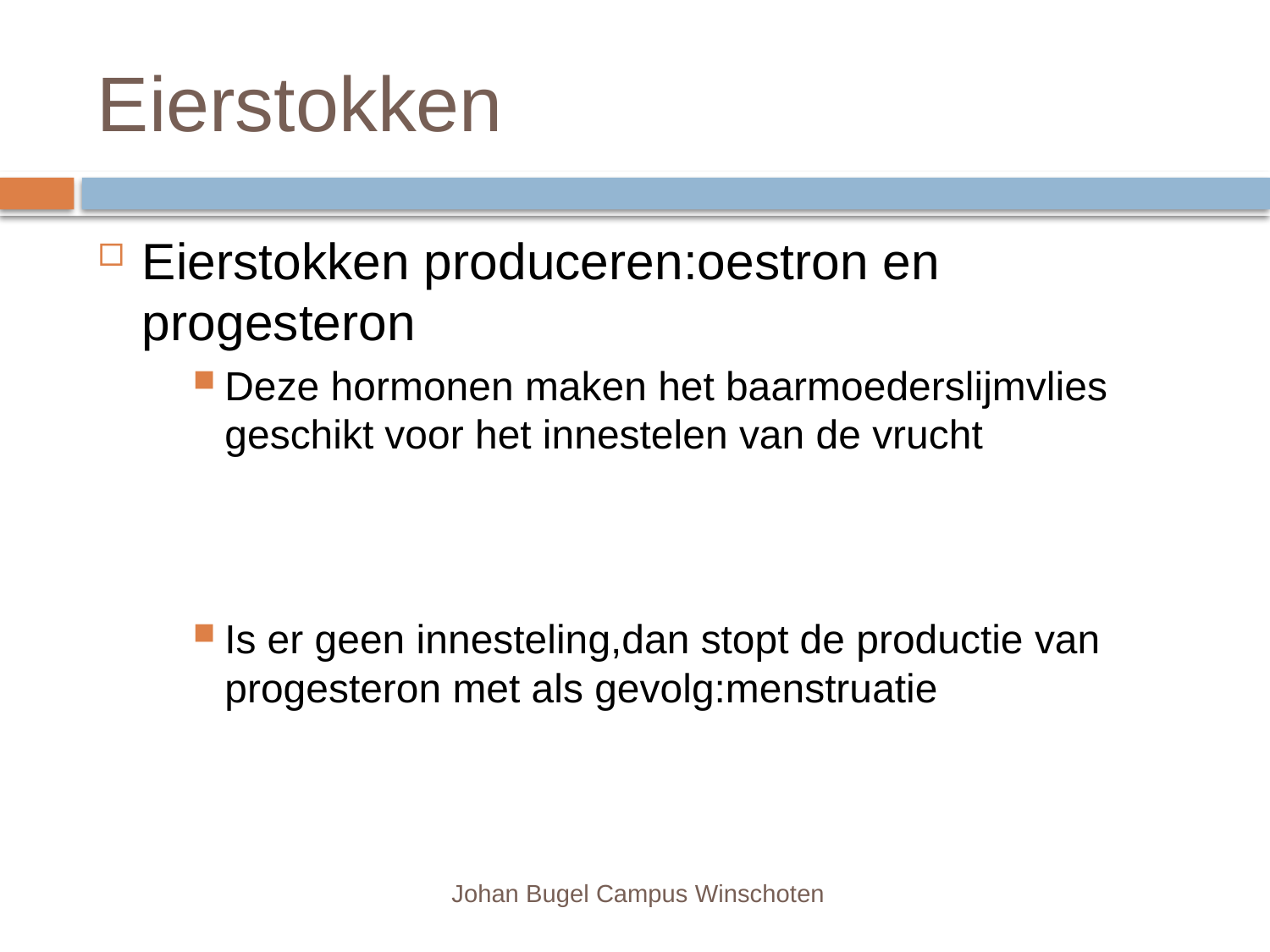

# Eierstokken
Eierstokken produceren:oestron en progesteron
Deze hormonen maken het baarmoederslijmvlies geschikt voor het innestelen van de vrucht

Is er geen innesteling,dan stopt de productie van progesteron met als gevolg:menstruatie
Johan Bugel Campus Winschoten